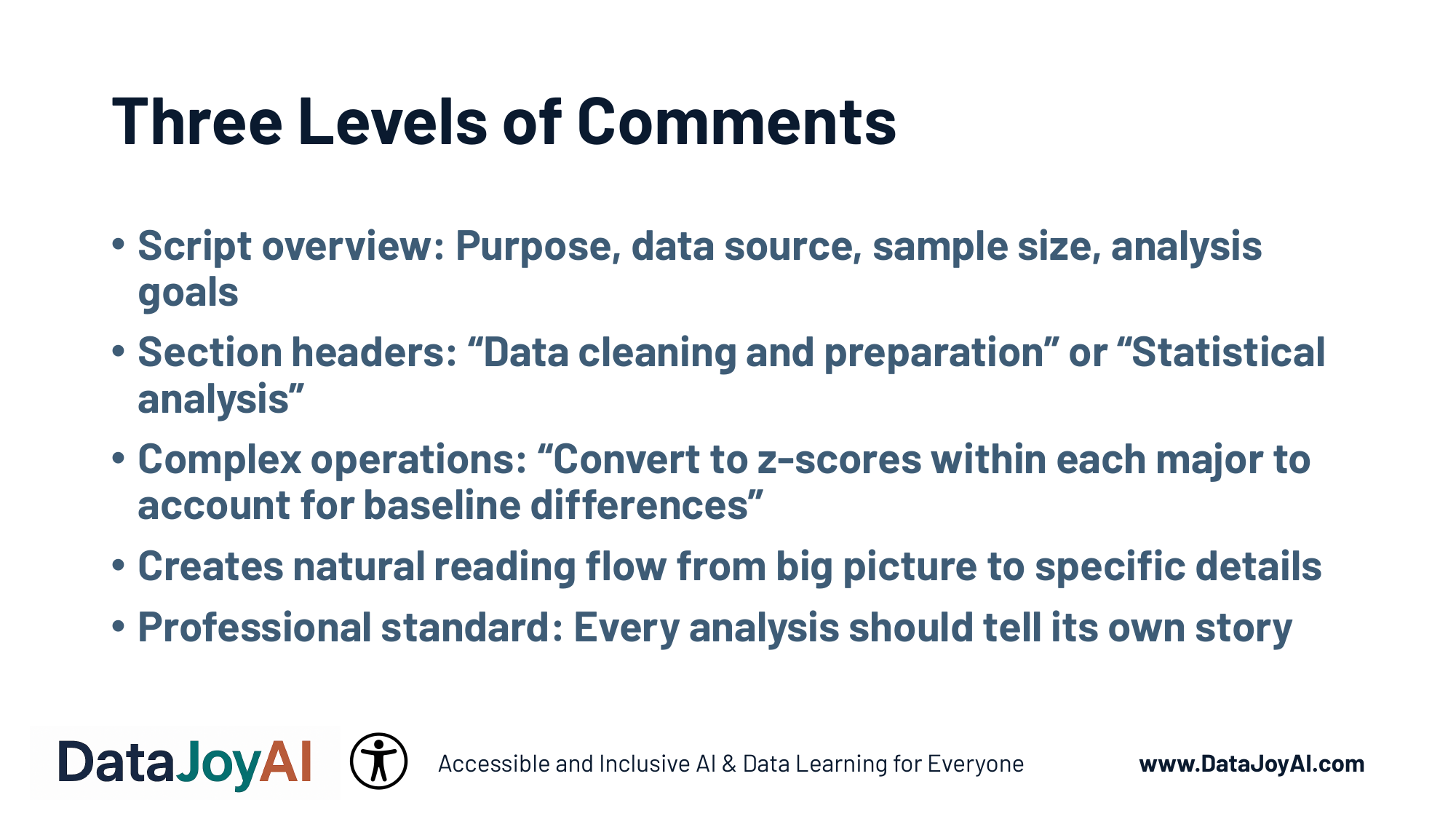

# Three Levels of Comments
Script overview: Purpose, data source, sample size, analysis goals
Section headers: “Data cleaning and preparation” or “Statistical analysis”
Complex operations: “Convert to z-scores within each major to account for baseline differences”
Creates natural reading flow from big picture to specific details
Professional standard: Every analysis should tell its own story